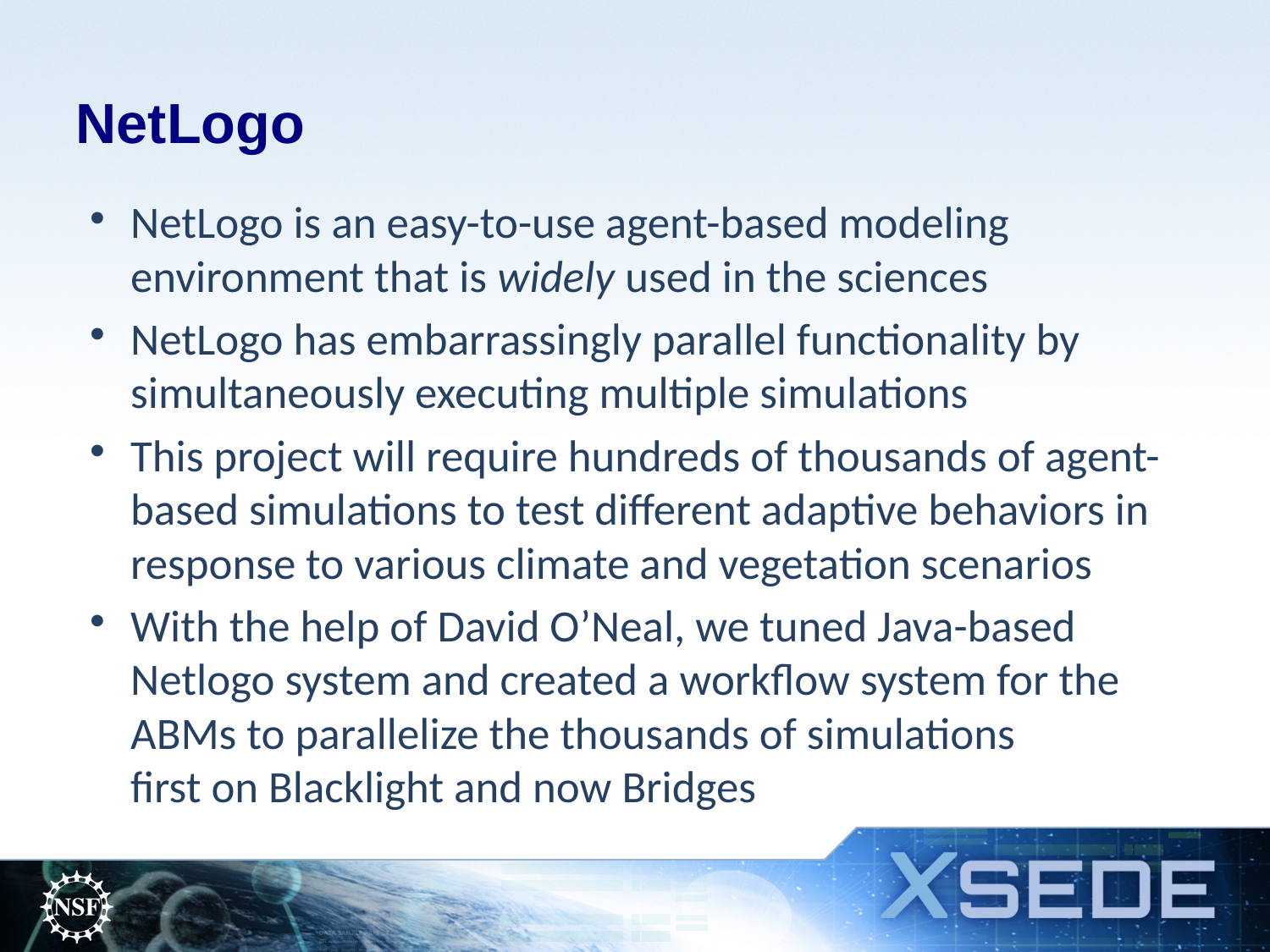

# NetLogo
NetLogo is an easy-to-use agent-based modeling environment that is widely used in the sciences
NetLogo has embarrassingly parallel functionality by simultaneously executing multiple simulations
This project will require hundreds of thousands of agent-based simulations to test different adaptive behaviors in response to various climate and vegetation scenarios
With the help of David O’Neal, we tuned Java-based Netlogo system and created a workflow system for the ABMs to parallelize the thousands of simulations
first on Blacklight and now Bridges